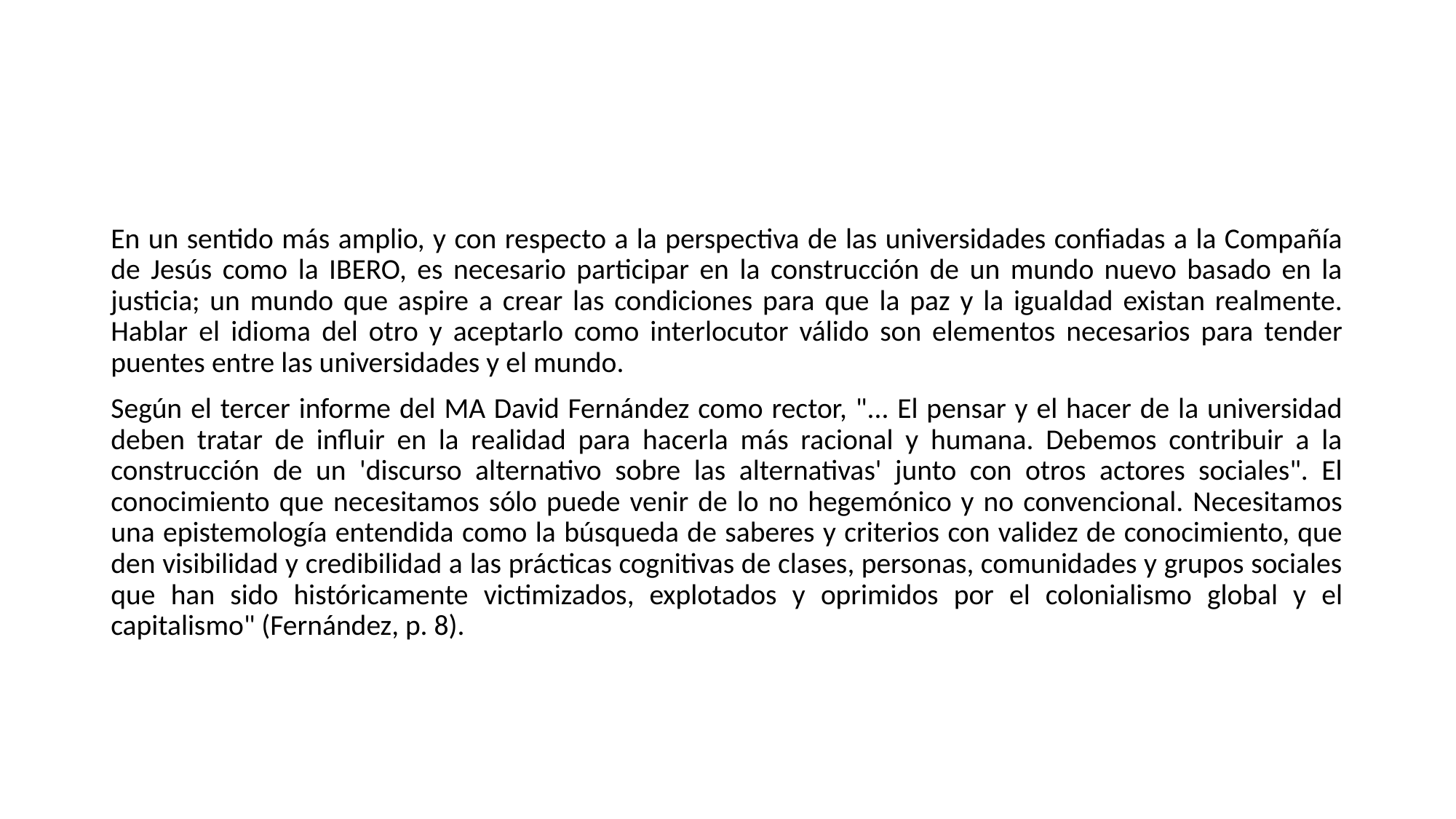

#
En un sentido más amplio, y con respecto a la perspectiva de las universidades confiadas a la Compañía de Jesús como la IBERO, es necesario participar en la construcción de un mundo nuevo basado en la justicia; un mundo que aspire a crear las condiciones para que la paz y la igualdad existan realmente. Hablar el idioma del otro y aceptarlo como interlocutor válido son elementos necesarios para tender puentes entre las universidades y el mundo.
Según el tercer informe del MA David Fernández como rector, "... El pensar y el hacer de la universidad deben tratar de influir en la realidad para hacerla más racional y humana. Debemos contribuir a la construcción de un 'discurso alternativo sobre las alternativas' junto con otros actores sociales". El conocimiento que necesitamos sólo puede venir de lo no hegemónico y no convencional. Necesitamos una epistemología entendida como la búsqueda de saberes y criterios con validez de conocimiento, que den visibilidad y credibilidad a las prácticas cognitivas de clases, personas, comunidades y grupos sociales que han sido históricamente victimizados, explotados y oprimidos por el colonialismo global y el capitalismo" (Fernández, p. 8).